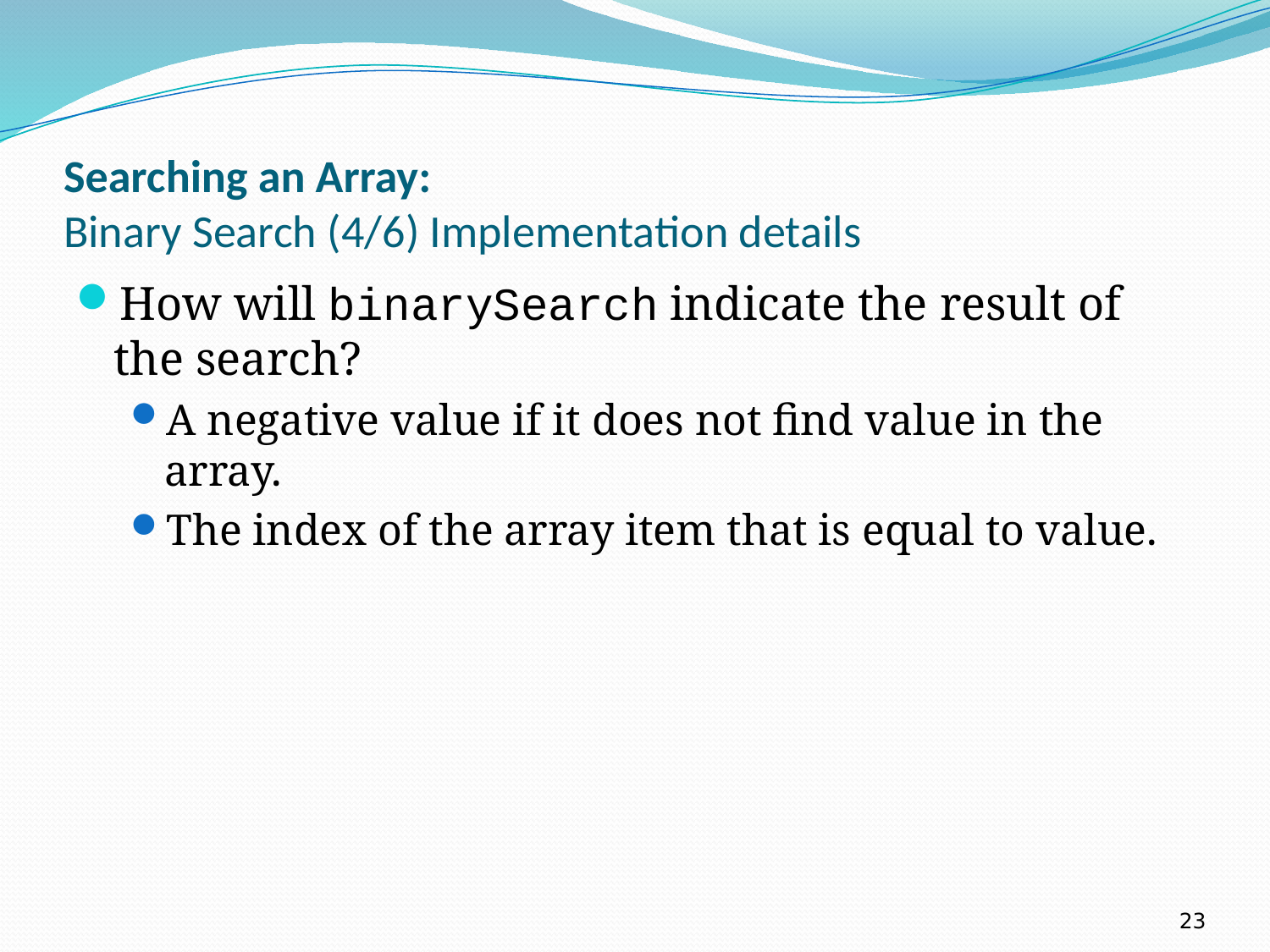

# Searching an Array: Binary Search (4/6) Implementation details
How will binarySearch indicate the result of the search?
A negative value if it does not find value in the array.
The index of the array item that is equal to value.
23